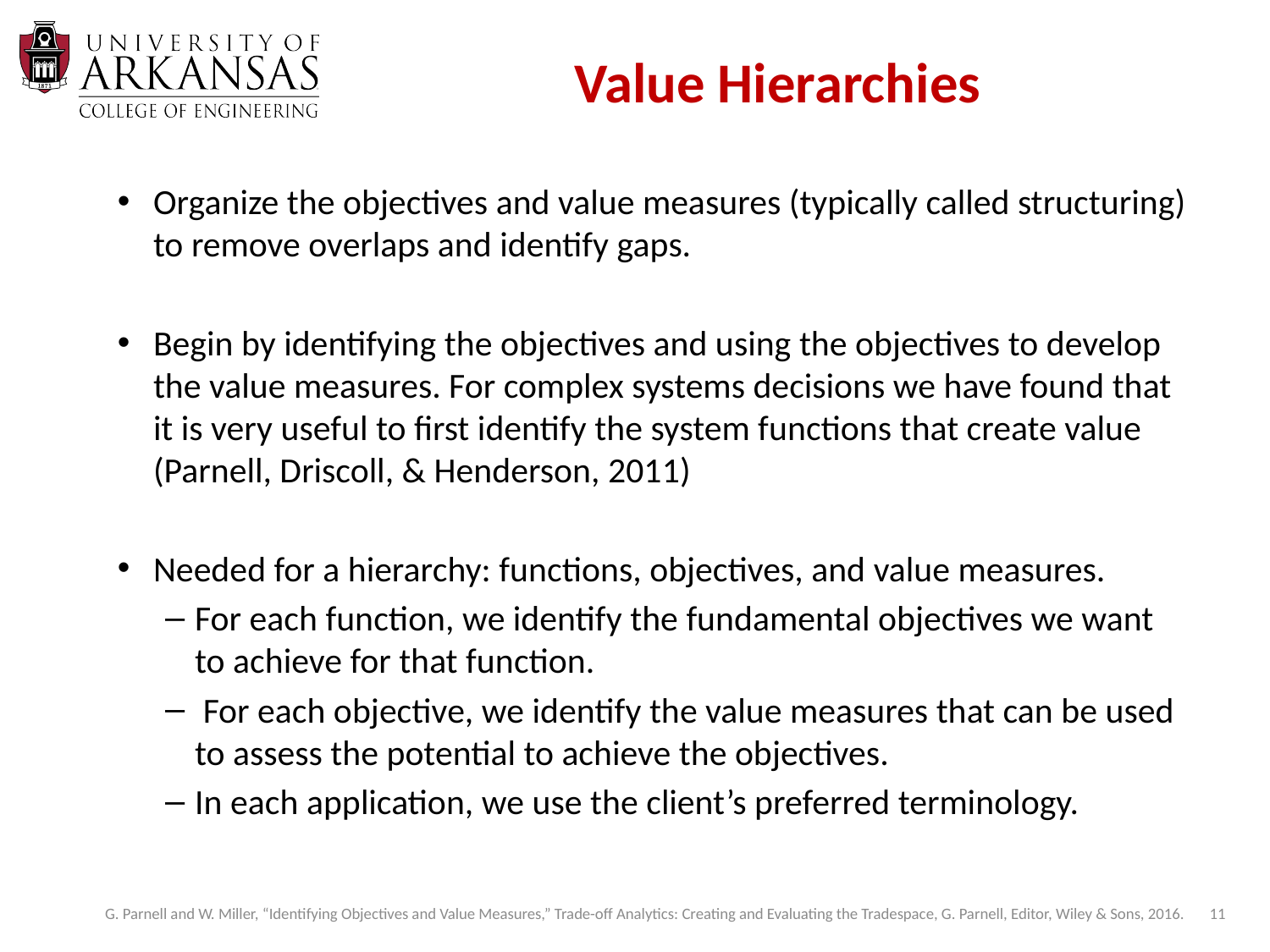

# Value Hierarchies
Organize the objectives and value measures (typically called structuring) to remove overlaps and identify gaps.

Begin by identifying the objectives and using the objectives to develop the value measures. For complex systems decisions we have found that it is very useful to first identify the system functions that create value (Parnell, Driscoll, & Henderson, 2011)

Needed for a hierarchy: functions, objectives, and value measures.
For each function, we identify the fundamental objectives we want to achieve for that function.
 For each objective, we identify the value measures that can be used to assess the potential to achieve the objectives.
In each application, we use the client’s preferred terminology.
11
G. Parnell and W. Miller, “Identifying Objectives and Value Measures,” Trade-off Analytics: Creating and Evaluating the Tradespace, G. Parnell, Editor, Wiley & Sons, 2016.